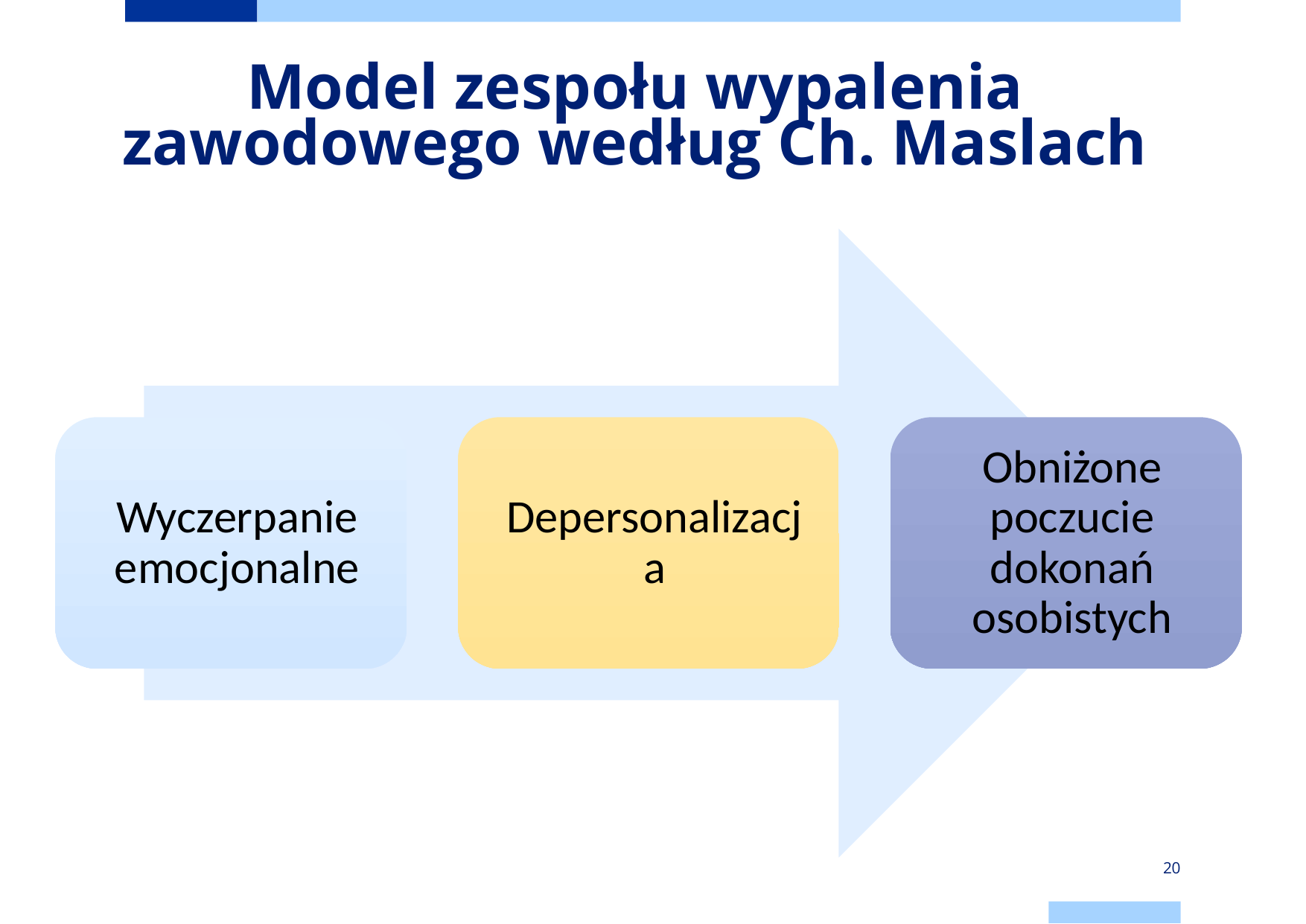

# Model zespołu wypalenia zawodowego według Ch. Maslach
Wyczerpanie emocjonalne
Depersonalizacja
Obniżone poczucie dokonań osobistych
20